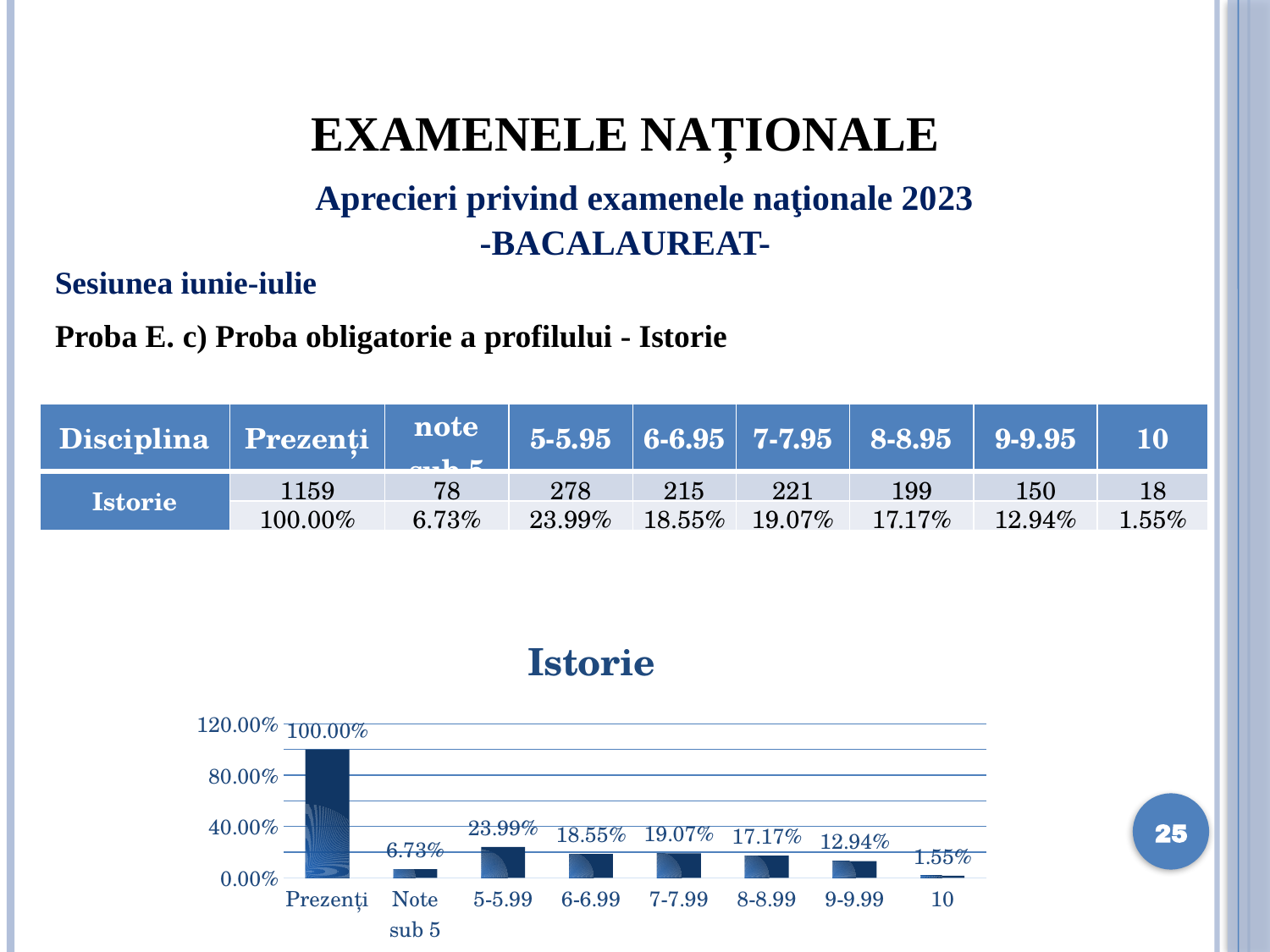

EXAMENELE NAȚIONALE
	Aprecieri privind examenele naţionale 2023
-BACALAUREAT-
Sesiunea iunie-iulie

Proba E. c) Proba obligatorie a profilului - Istorie

| Disciplina | Prezenți | note sub 5 | 5-5.95 | 6-6.95 | 7-7.95 | 8-8.95 | 9-9.95 | 10 |
| --- | --- | --- | --- | --- | --- | --- | --- | --- |
| Istorie | 1159 | 78 | 278 | 215 | 221 | 199 | 150 | 18 |
|  | 100.00% | 6.73% | 23.99% | 18.55% | 19.07% | 17.17% | 12.94% | 1.55% |

### Chart:
Istorie

| Category |  |
|---|---|
| Prezenți | 1.0 |
| Note sub 5 | 0.0673 |
| 5-5.99 | 0.2399 |
| 6-6.99 | 0.1855 |
| 7-7.99 | 0.1907 |
| 8-8.99 | 0.1717 |
| 9-9.99 | 0.1294 |
| 10 | 0.0155 |
25